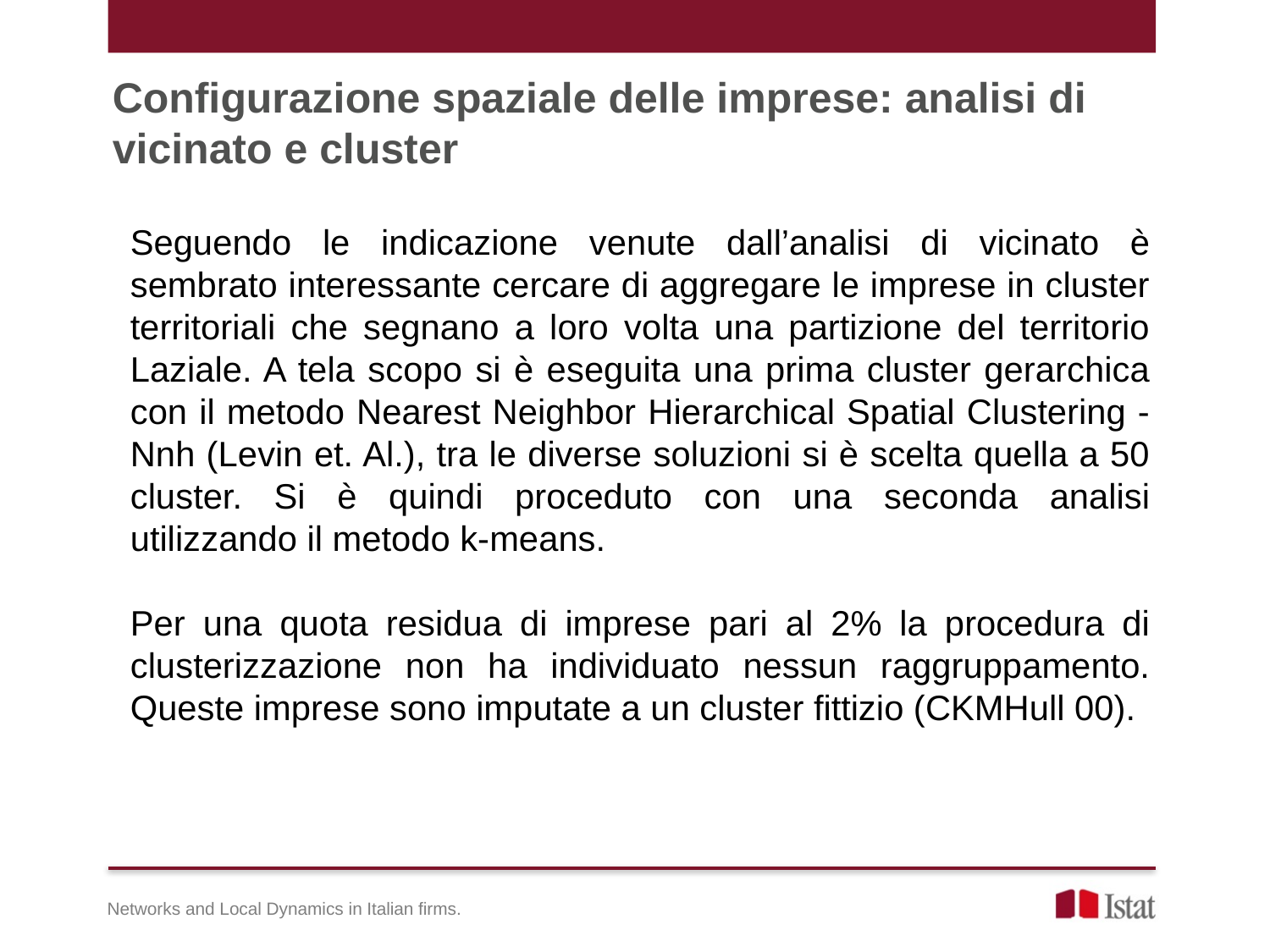

Configurazione spaziale delle imprese: analisi di vicinato e cluster
Seguendo le indicazione venute dall’analisi di vicinato è sembrato interessante cercare di aggregare le imprese in cluster territoriali che segnano a loro volta una partizione del territorio Laziale. A tela scopo si è eseguita una prima cluster gerarchica con il metodo Nearest Neighbor Hierarchical Spatial Clustering - Nnh (Levin et. Al.), tra le diverse soluzioni si è scelta quella a 50 cluster. Si è quindi proceduto con una seconda analisi utilizzando il metodo k-means.

Per una quota residua di imprese pari al 2% la procedura di clusterizzazione non ha individuato nessun raggruppamento. Queste imprese sono imputate a un cluster fittizio (CKMHull 00).
Networks and Local Dynamics in Italian firms.